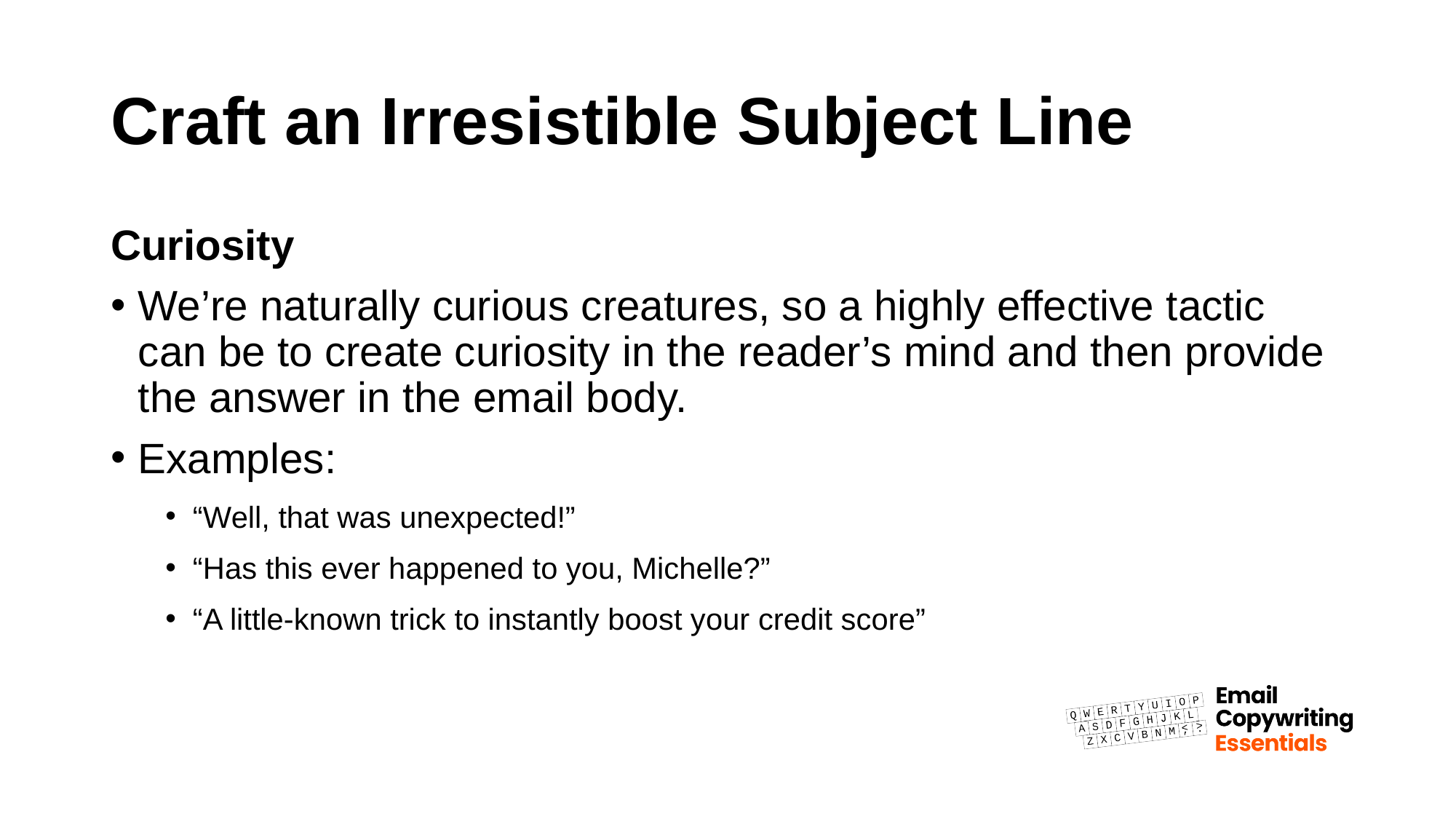

# Craft an Irresistible Subject Line
Curiosity
We’re naturally curious creatures, so a highly effective tactic can be to create curiosity in the reader’s mind and then provide the answer in the email body.
Examples:
“Well, that was unexpected!”
“Has this ever happened to you, Michelle?”
“A little-known trick to instantly boost your credit score”